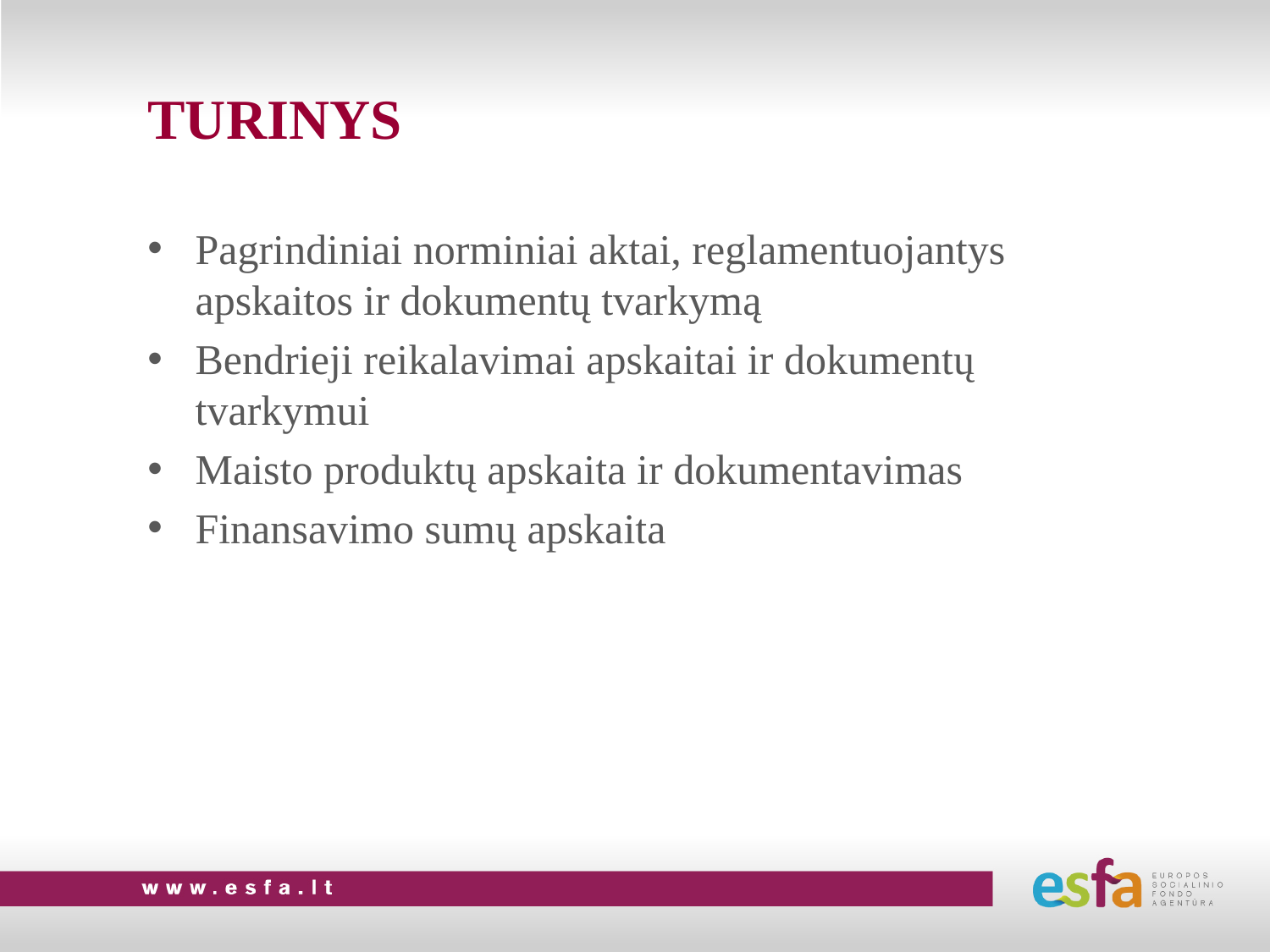

# TURINYS
Pagrindiniai norminiai aktai, reglamentuojantys apskaitos ir dokumentų tvarkymą
Bendrieji reikalavimai apskaitai ir dokumentų tvarkymui
Maisto produktų apskaita ir dokumentavimas
Finansavimo sumų apskaita